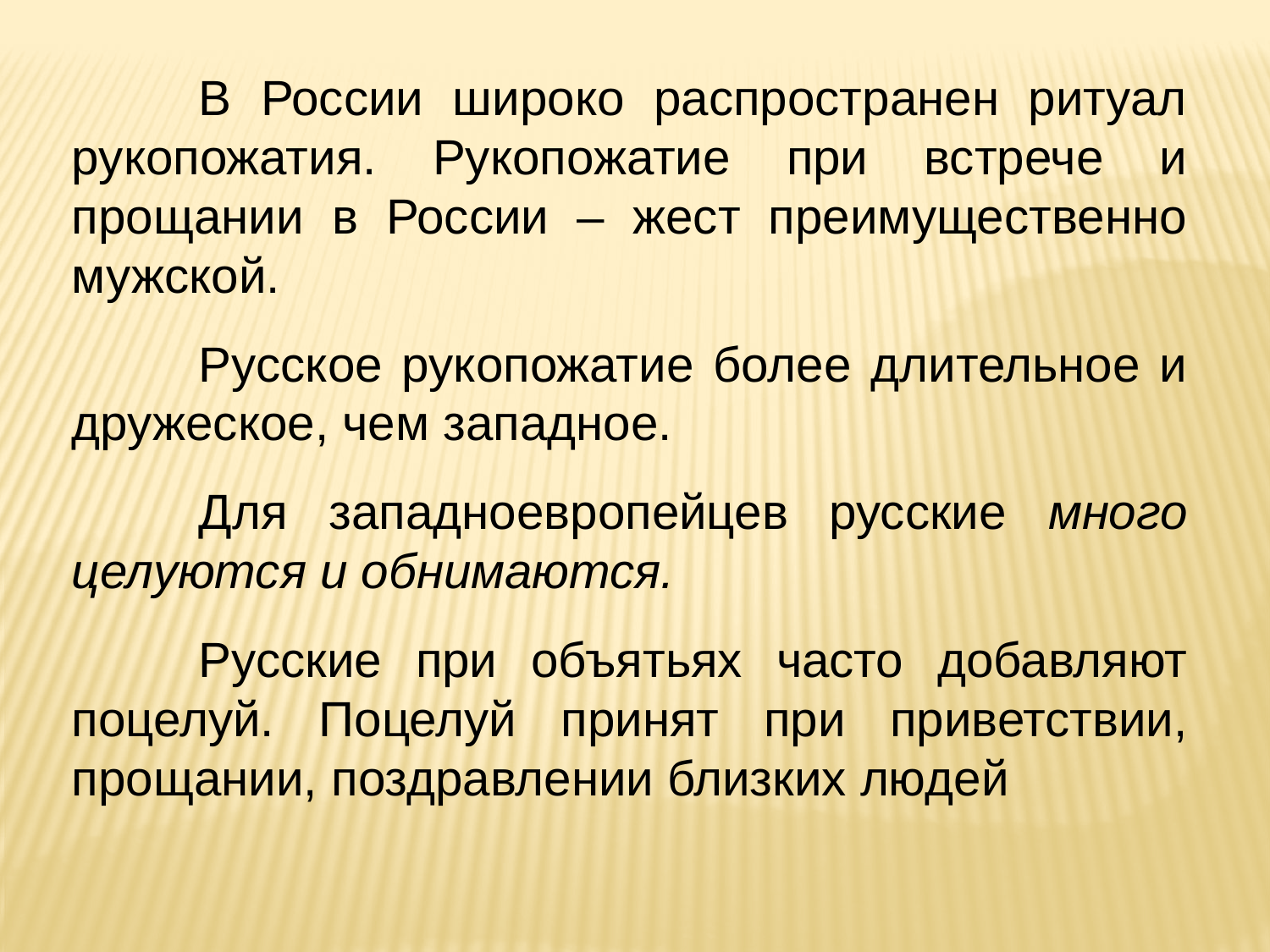

В России широко распространен ритуал рукопожатия. Рукопожатие при встрече и прощании в России – жест преимущественно мужской.

	Русское рукопожатие более длительное и дружеское, чем западное.

	Для западноевропейцев русские много целуются и обнимаются.

	Русские при объятьях часто добавляют поцелуй. Поцелуй принят при приветствии, прощании, поздравлении близких людей